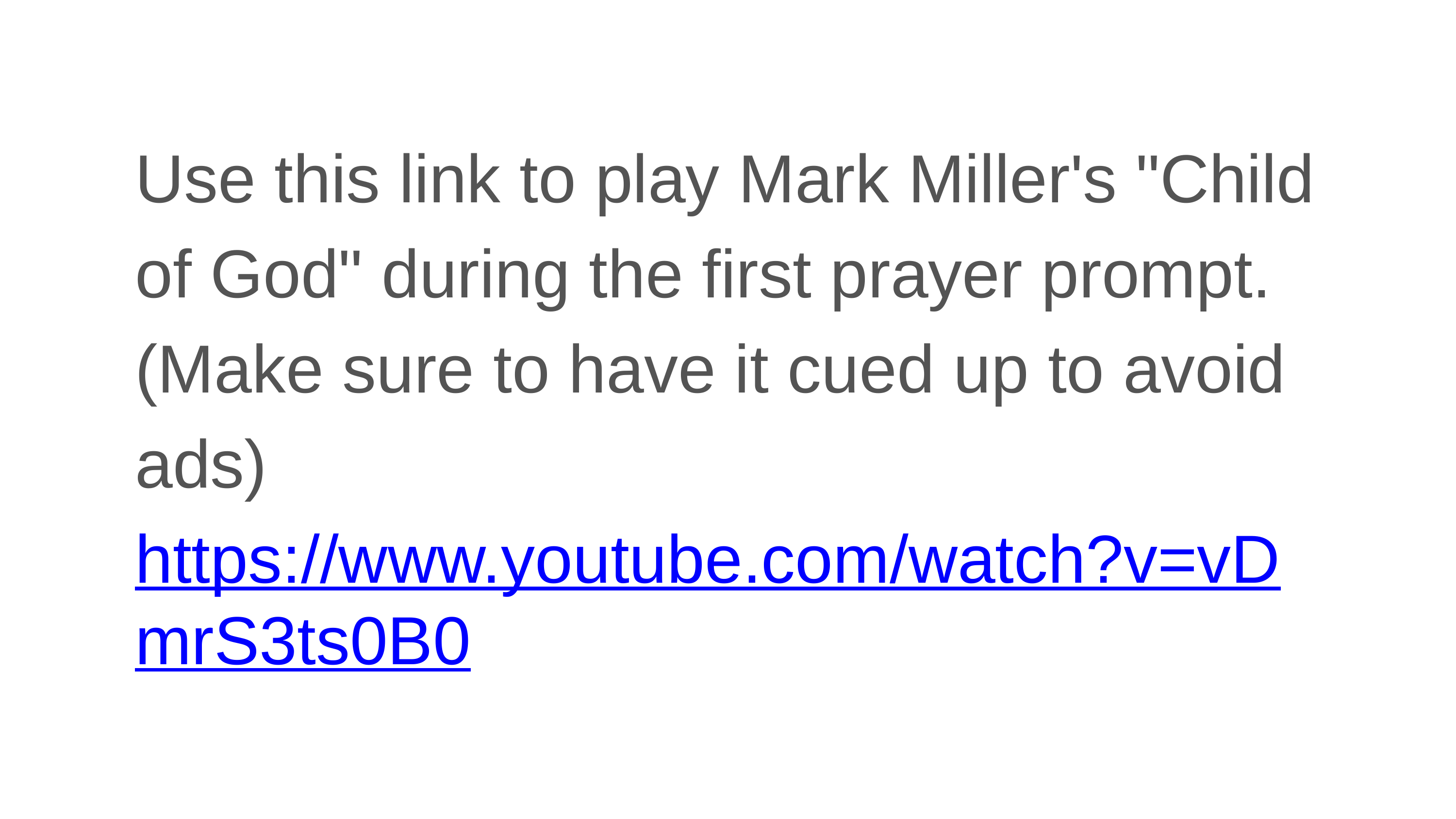

Use this link to play Mark Miller's "Child of God" during the first prayer prompt. (Make sure to have it cued up to avoid ads)
https://www.youtube.com/watch?v=vDmrS3ts0B0